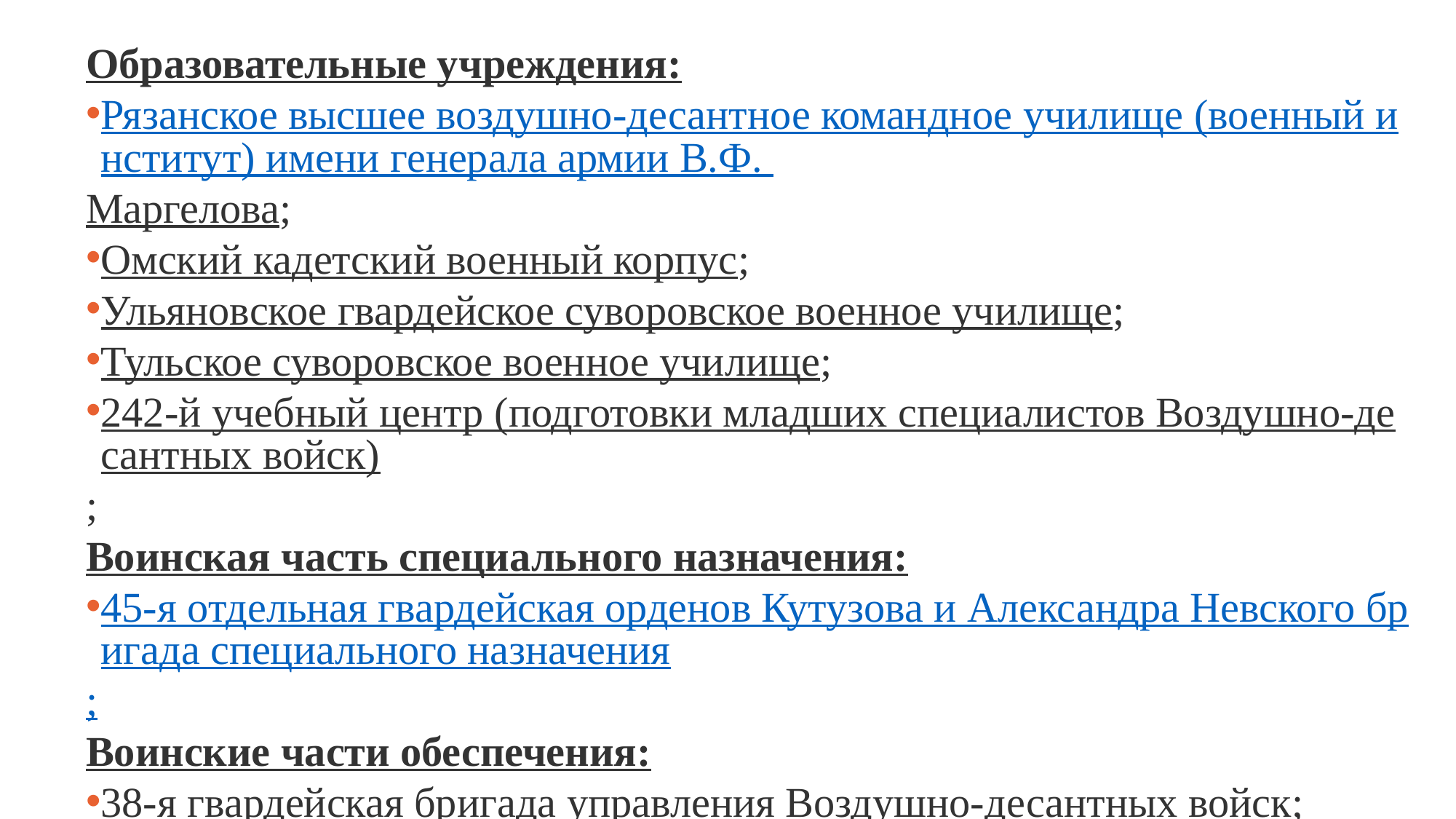

Образовательные учреждения:
Рязанское высшее воздушно-десантное командное училище (военный институт) имени генерала армии В.Ф. Маргелова;
Омский кадетский военный корпус;
Ульяновское гвардейское суворовское военное училище;
Тульское суворовское военное училище;
242-й учебный центр (подготовки младших специалистов Воздушно-десантных войск);
Воинская часть специального назначения:
45-я отдельная гвардейская орденов Кутузова и Александра Невского бригада специального назначения;
Воинские части обеспечения:
38-я гвардейская бригада управления Воздушно-десантных войск;